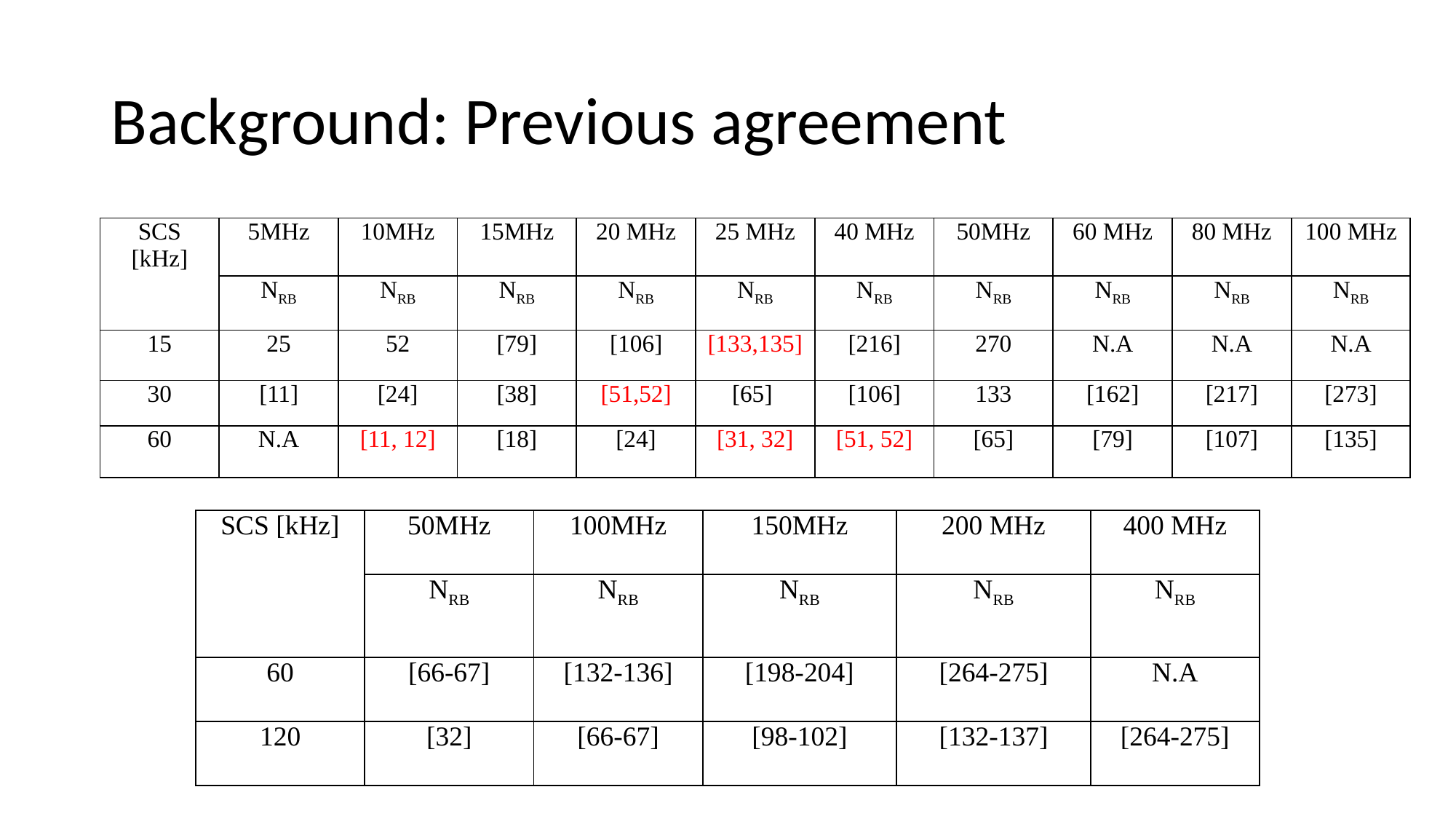

# Background: Previous agreement
| SCS [kHz] | 5MHz | 10MHz | 15MHz | 20 MHz | 25 MHz | 40 MHz | 50MHz | 60 MHz | 80 MHz | 100 MHz |
| --- | --- | --- | --- | --- | --- | --- | --- | --- | --- | --- |
|  | NRB | NRB | NRB | NRB | NRB | NRB | NRB | NRB | NRB | NRB |
| 15 | 25 | 52 | [79] | [106] | [133,135] | [216] | 270 | N.A | N.A | N.A |
| 30 | [11] | [24] | [38] | [51,52] | [65] | [106] | 133 | [162] | [217] | [273] |
| 60 | N.A | [11, 12] | [18] | [24] | [31, 32] | [51, 52] | [65] | [79] | [107] | [135] |
| SCS [kHz] | 50MHz | 100MHz | 150MHz | 200 MHz | 400 MHz |
| --- | --- | --- | --- | --- | --- |
|  | NRB | NRB | NRB | NRB | NRB |
| 60 | [66-67] | [132-136] | [198-204] | [264-275] | N.A |
| 120 | [32] | [66-67] | [98-102] | [132-137] | [264-275] |